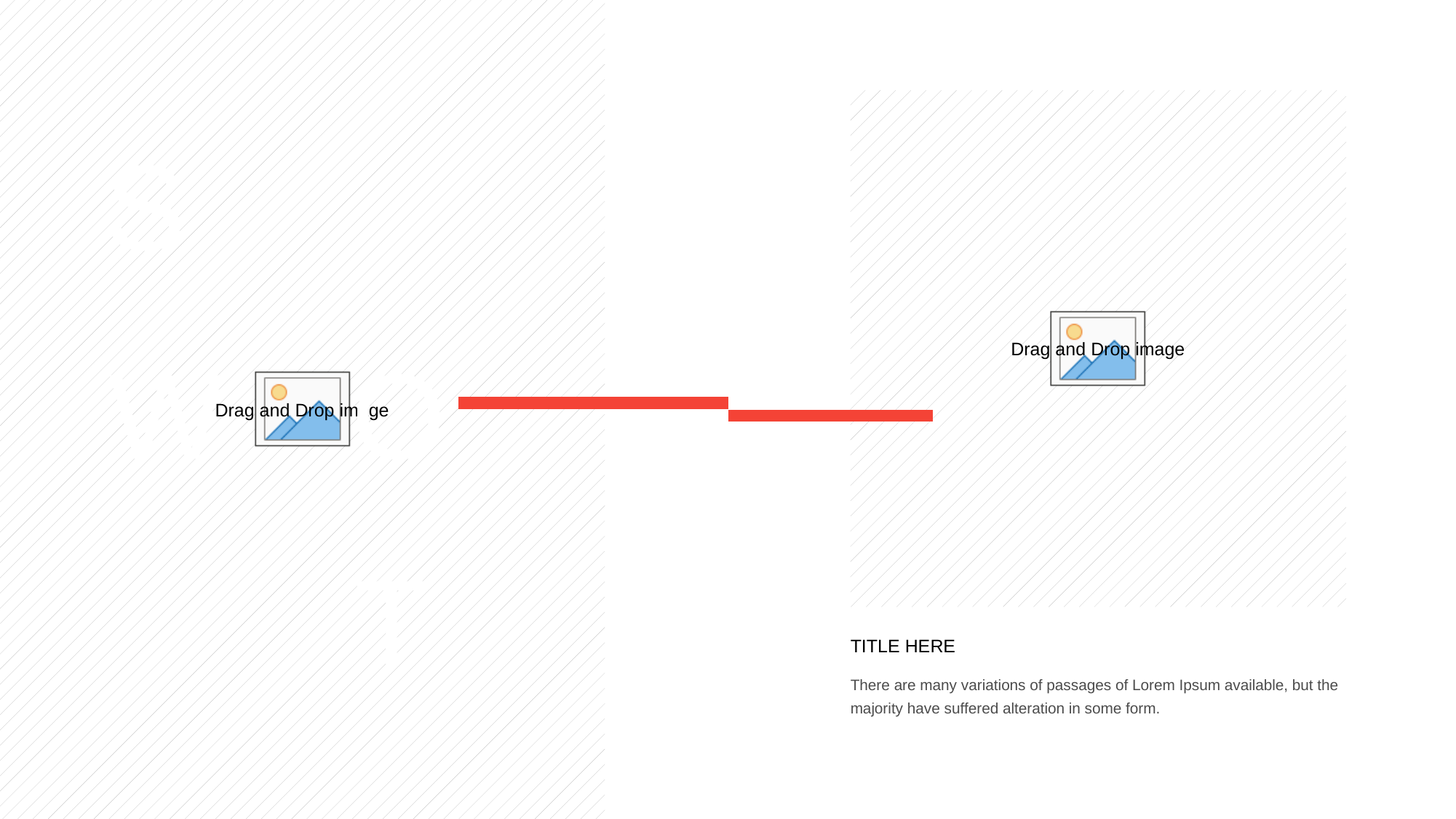

S
W
O
T
TITLE HERE
There are many variations of passages of Lorem Ipsum available, but the majority have suffered alteration in some form.